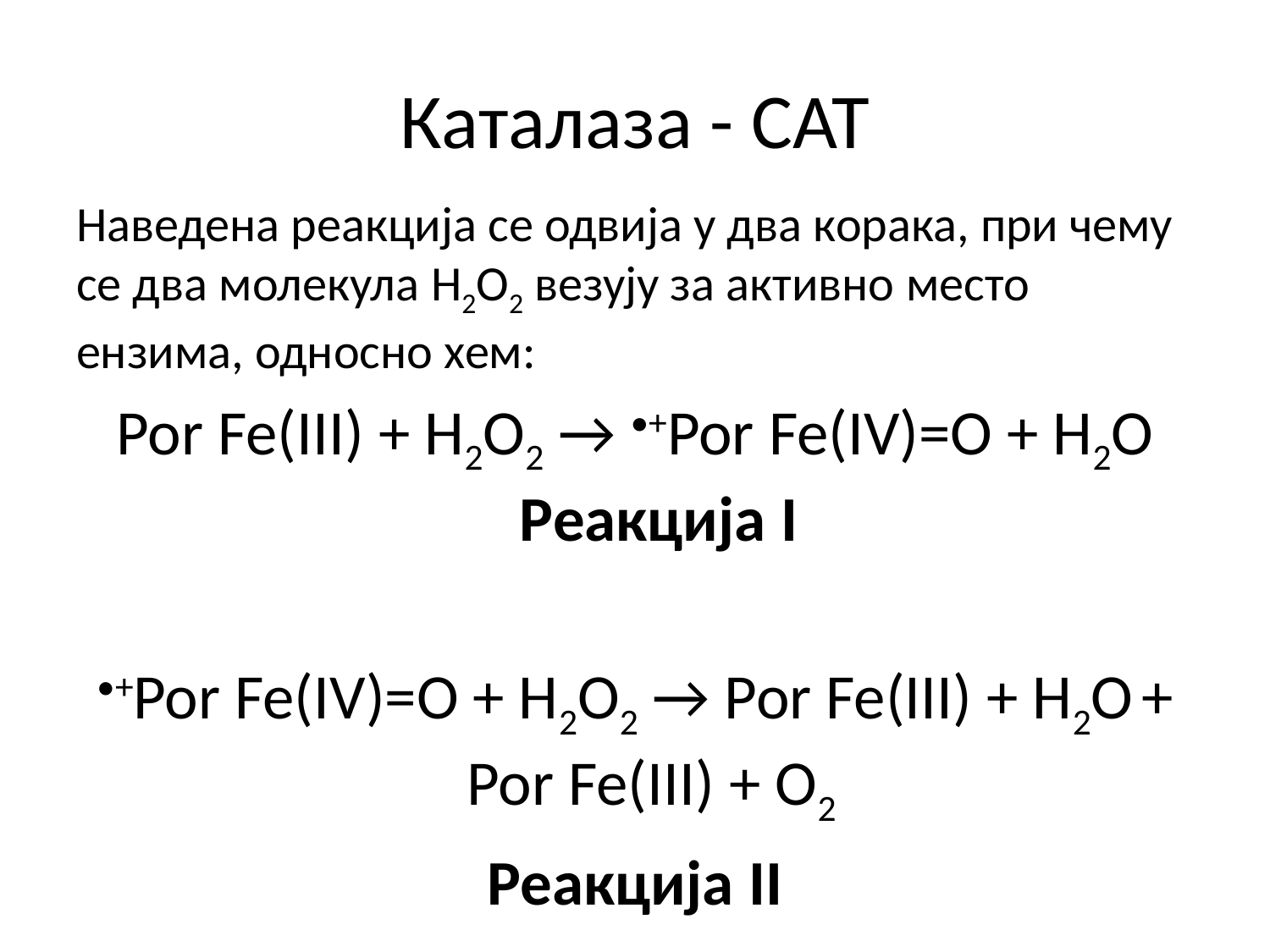

# Каталаза - CAT
Наведена реакција се одвија у два корака, при чему се два молекула H2O2 везују за активно место ензима, односно хем:
Por Fe(III) + H2O2 → •+Por Fe(IV)=O + H2O Реакција I

•+Por Fe(IV)=O + H2O2 → Por Fe(III) + H2O + Por Fe(III) + O2
Реакција II